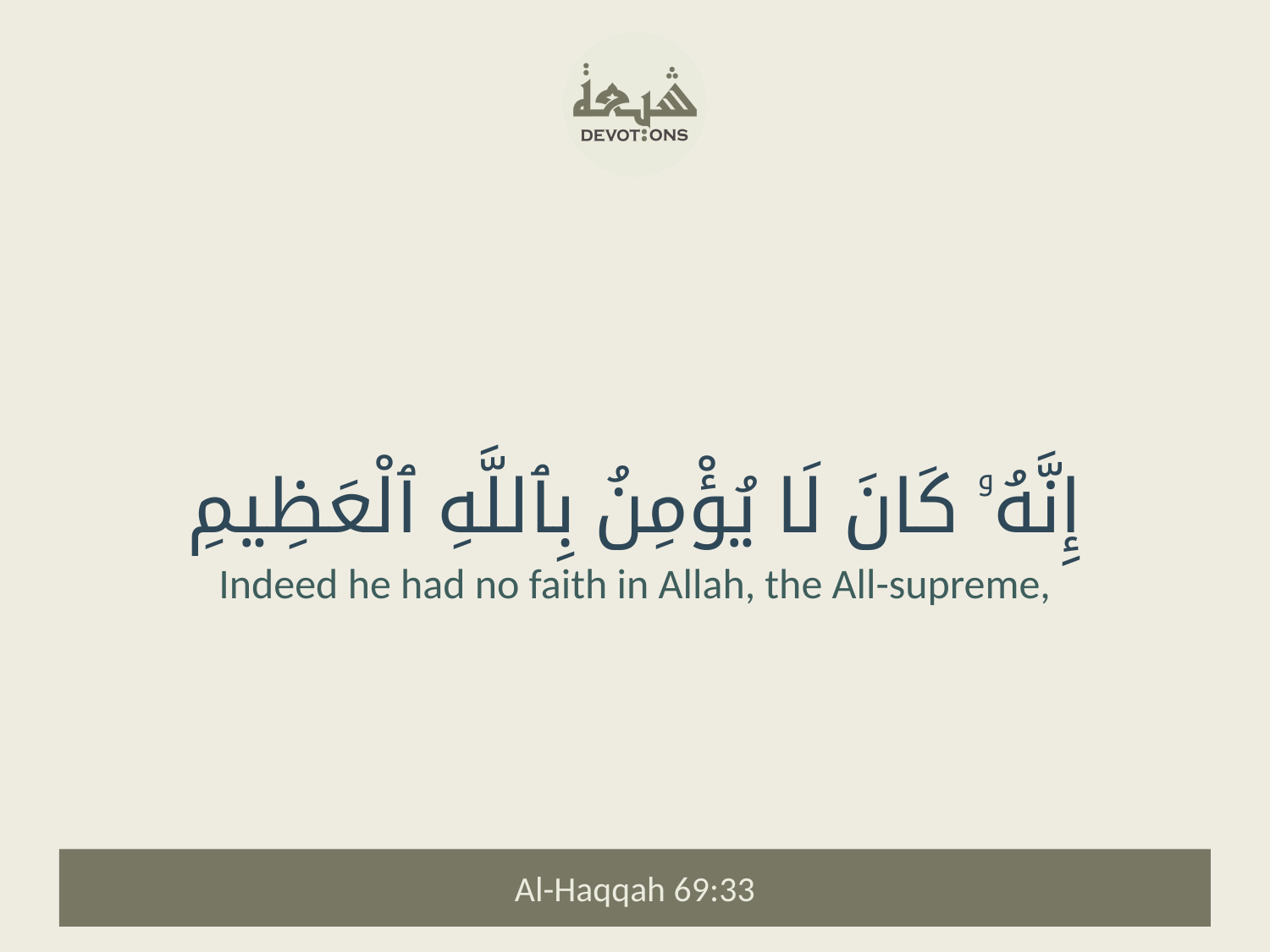

إِنَّهُۥ كَانَ لَا يُؤْمِنُ بِٱللَّهِ ٱلْعَظِيمِ
Indeed he had no faith in Allah, the All-supreme,
Al-Haqqah 69:33